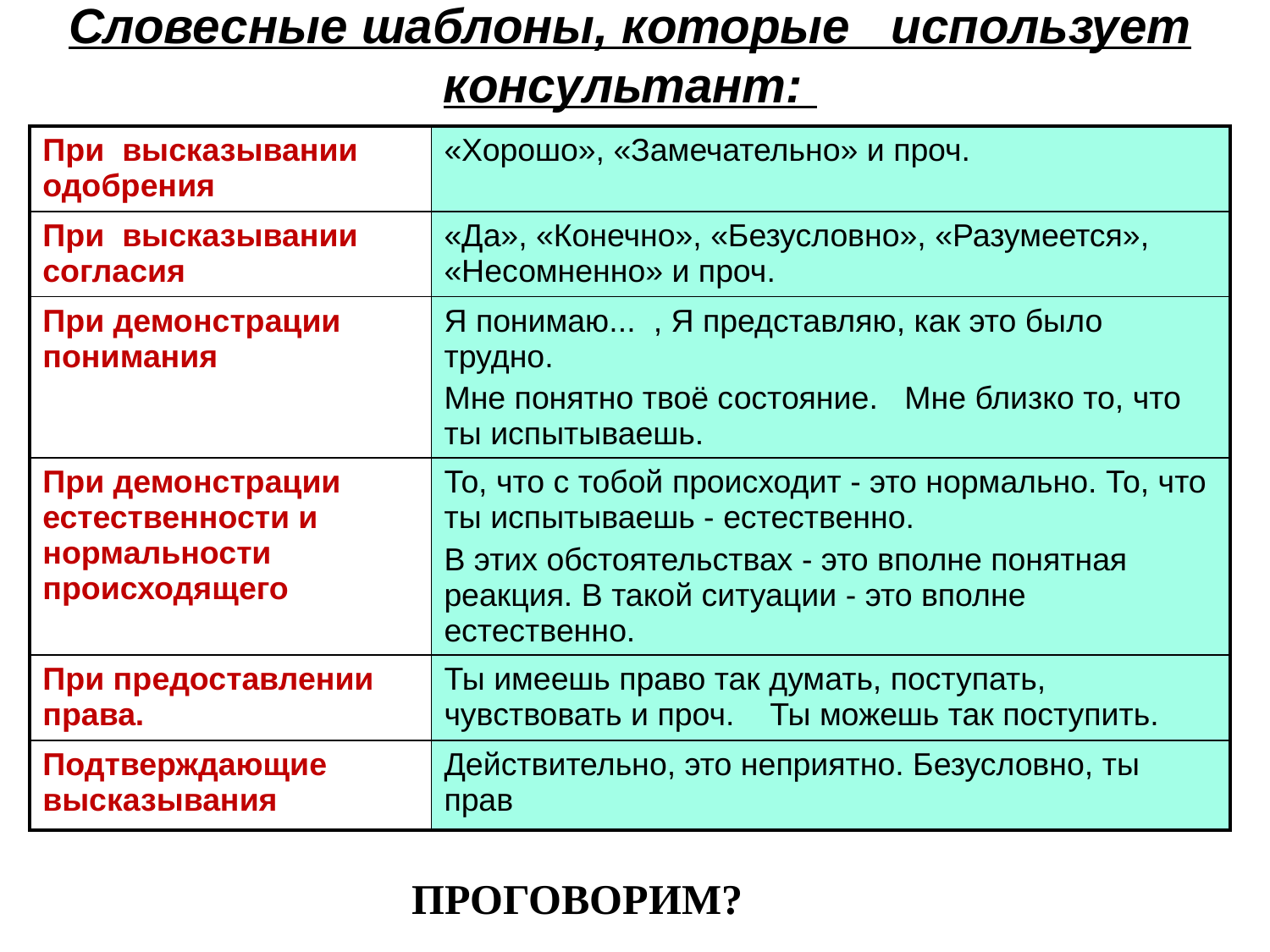

# Словесные шаблоны, которые   использует консультант:
| При высказывании одобрения | «Хорошо», «Замечательно» и проч. |
| --- | --- |
| При высказывании согласия | «Да», «Конечно», «Безусловно», «Разумеется», «Несомненно» и проч. |
| При демонстрации понимания | Я понимаю... , Я представляю, как это было трудно. Мне понятно твоё состояние. Мне близко то, что ты испытываешь. |
| При демонстрации естественности и нормальности происходящего | То, что с тобой происходит - это нормально. То, что ты испытываешь - естественно. В этих обстоятельствах - это вполне понятная реакция. В такой ситуации - это вполне естественно. |
| При предоставлении права. | Ты имеешь право так думать, поступать, чувствовать и проч. Ты можешь так поступить. |
| Подтверждающие высказывания | Действительно, это неприятно. Безусловно, ты прав |
ПРОГОВОРИМ?